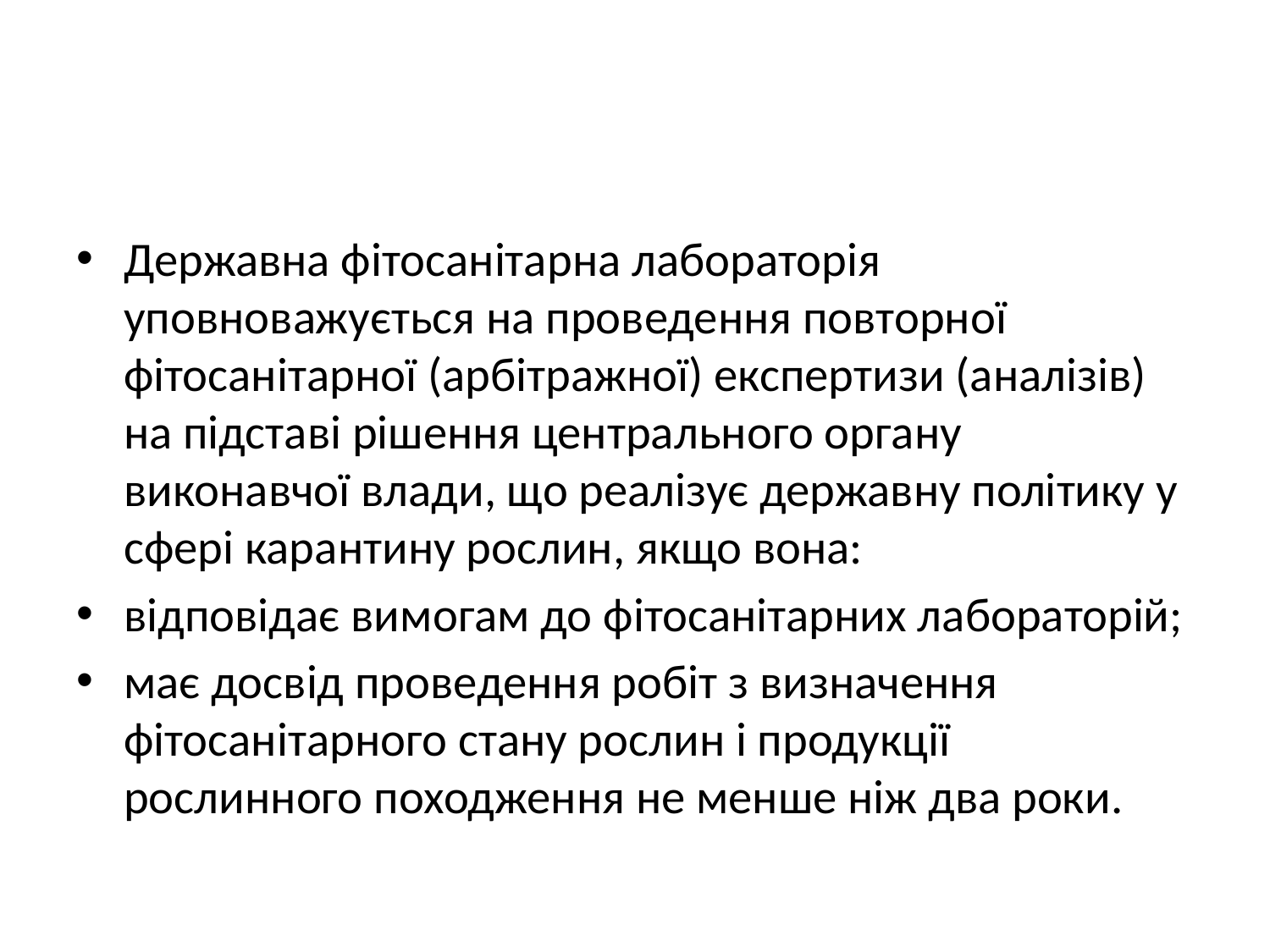

#
Державна фітосанітарна лабораторія уповноважується на проведення повторної фітосанітарної (арбітражної) експертизи (аналізів) на підставі рішення центрального органу виконавчої влади, що реалізує державну політику у сфері карантину рослин, якщо вона:
відповідає вимогам до фітосанітарних лабораторій;
має досвід проведення робіт з визначення фітосанітарного стану рослин і продукції рослинного походження не менше ніж два роки.